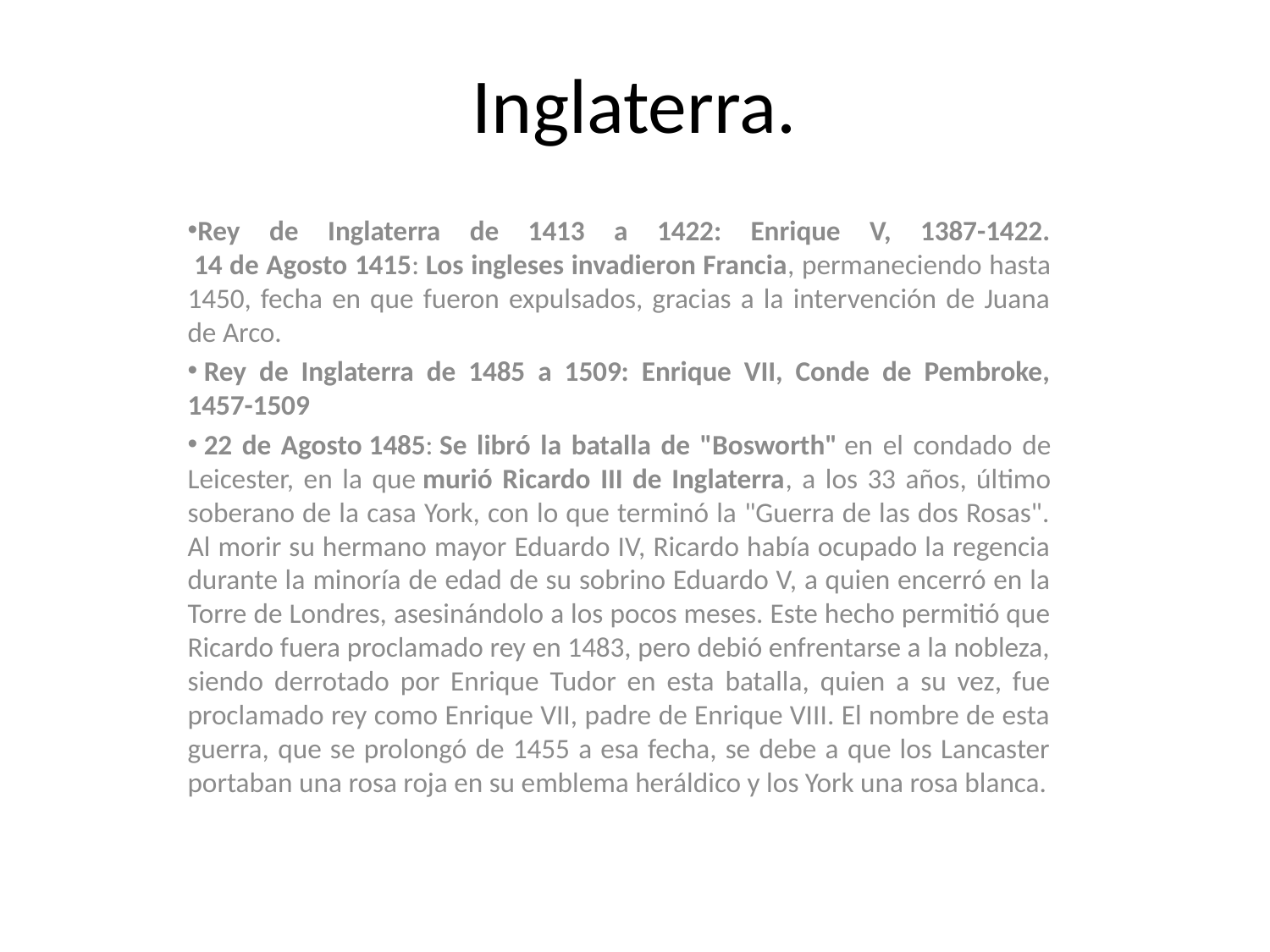

# Inglaterra.
Rey de Inglaterra de 1413 a 1422: Enrique V, 1387-1422.
 14 de Agosto 1415: Los ingleses invadieron Francia, permaneciendo hasta 1450, fecha en que fueron expulsados, gracias a la intervención de Juana de Arco.
 Rey de Inglaterra de 1485 a 1509: Enrique VII, Conde de Pembroke, 1457-1509
 22 de Agosto 1485: Se libró la batalla de "Bosworth" en el condado de Leicester, en la que murió Ricardo III de Inglaterra, a los 33 años, último soberano de la casa York, con lo que terminó la "Guerra de las dos Rosas". Al morir su hermano mayor Eduardo IV, Ricardo había ocupado la regencia durante la minoría de edad de su sobrino Eduardo V, a quien encerró en la Torre de Londres, asesinándolo a los pocos meses. Este hecho permitió que Ricardo fuera proclamado rey en 1483, pero debió enfrentarse a la nobleza, siendo derrotado por Enrique Tudor en esta batalla, quien a su vez, fue proclamado rey como Enrique VII, padre de Enrique VIII. El nombre de esta guerra, que se prolongó de 1455 a esa fecha, se debe a que los Lancaster portaban una rosa roja en su emblema heráldico y los York una rosa blanca.